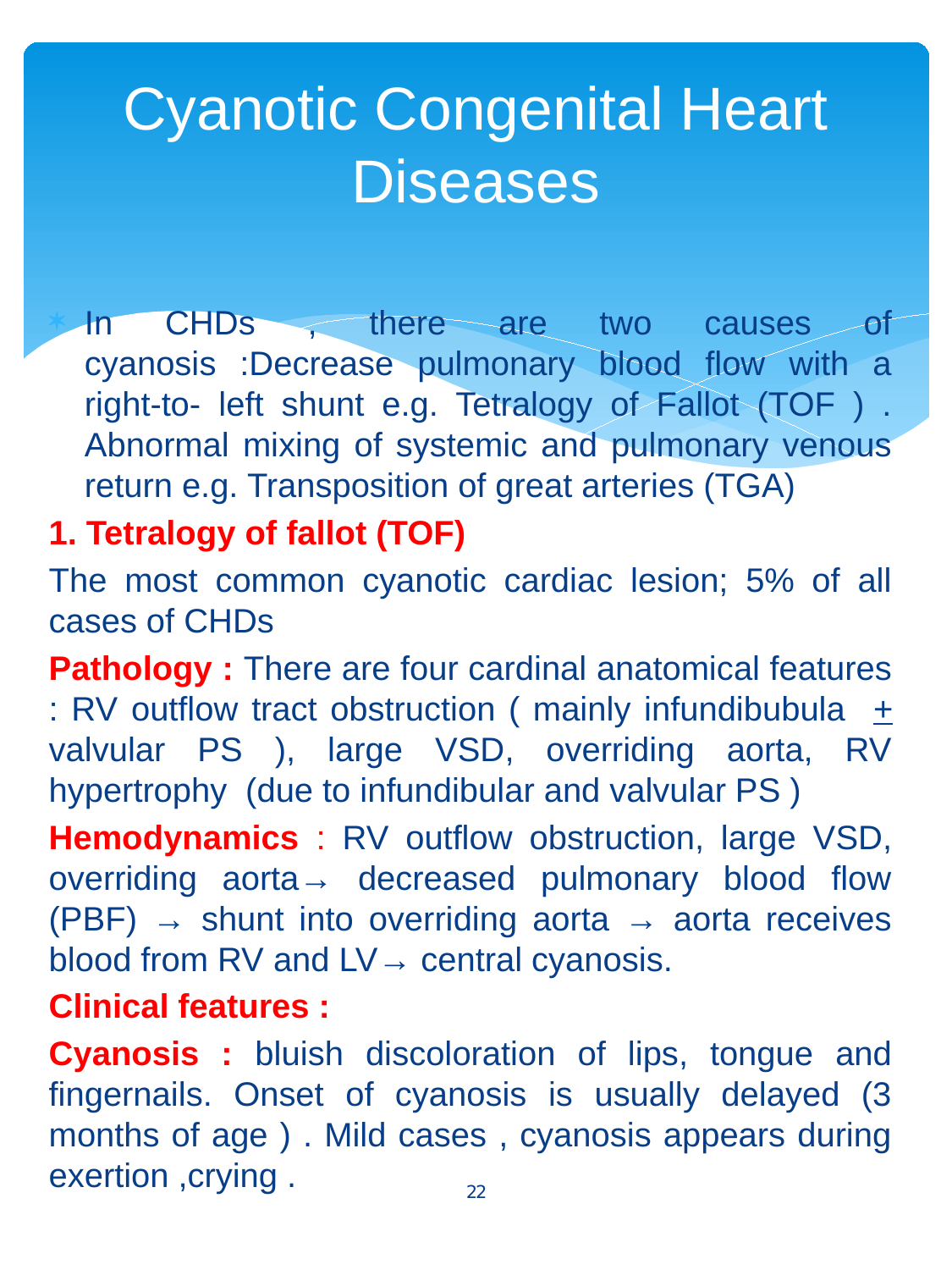

# Cyanotic Congenital Heart Diseases
In CHDs , there are two causes of cyanosis :Decrease pulmonary blood flow with a right-to- left shunt e.g. Tetralogy of Fallot (TOF ) . Abnormal mixing of systemic and pulmonary venous return e.g. Transposition of great arteries (TGA)
1. Tetralogy of fallot (TOF)
The most common cyanotic cardiac lesion; 5% of all cases of CHDs
Pathology : There are four cardinal anatomical features : RV outflow tract obstruction ( mainly infundibubula  + valvular PS ), large VSD, overriding aorta, RV hypertrophy  (due to infundibular and valvular PS )
Hemodynamics : RV outflow obstruction, large VSD, overriding aorta→ decreased pulmonary blood flow (PBF) → shunt into overriding aorta → aorta receives blood from RV and LV→ central cyanosis.
Clinical features :
Cyanosis : bluish discoloration of lips, tongue and fingernails. Onset of cyanosis is usually delayed (3 months of age ) . Mild cases , cyanosis appears during exertion ,crying .

22